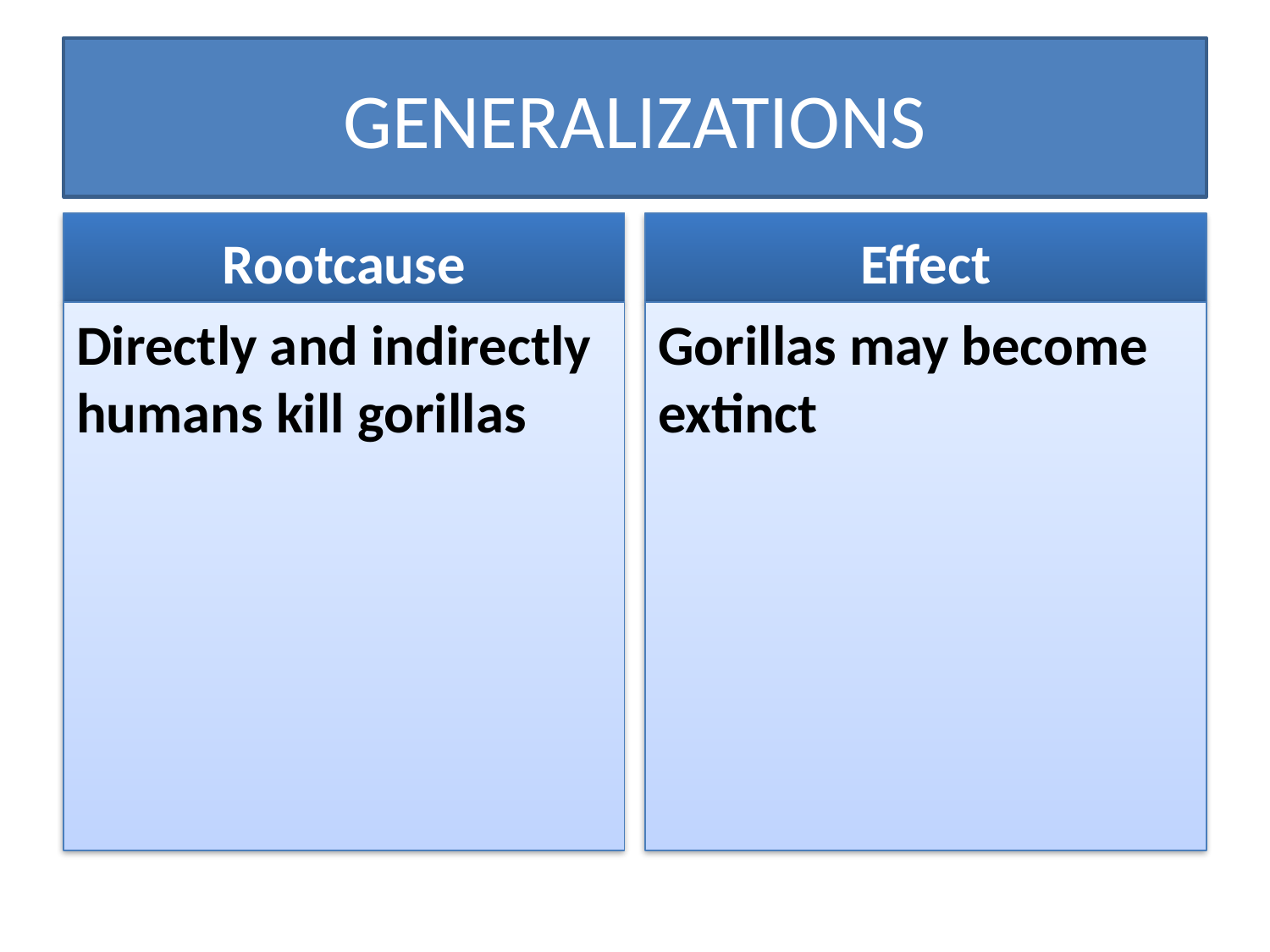

# GENERALIZATIONS
Rootcause
Effect
Directly and indirectly humans kill gorillas
Gorillas may become extinct